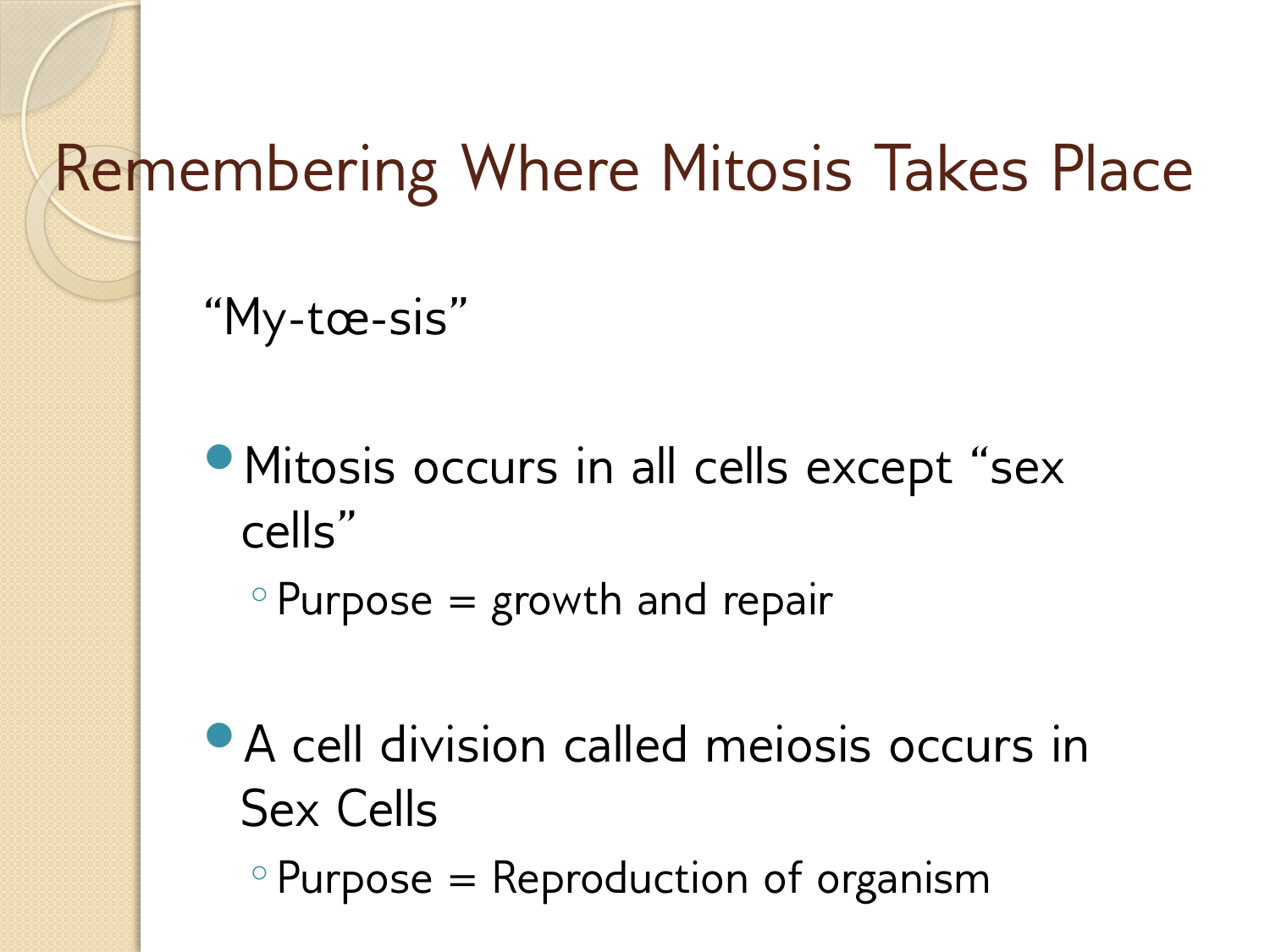

# Remembering Where Mitosis Takes Place
“My-toe-sis”

Mitosis occurs in all cells except “sex cells”
Purpose = growth and repair

A cell division called meiosis occurs in Sex Cells
Purpose = Reproduction of organism